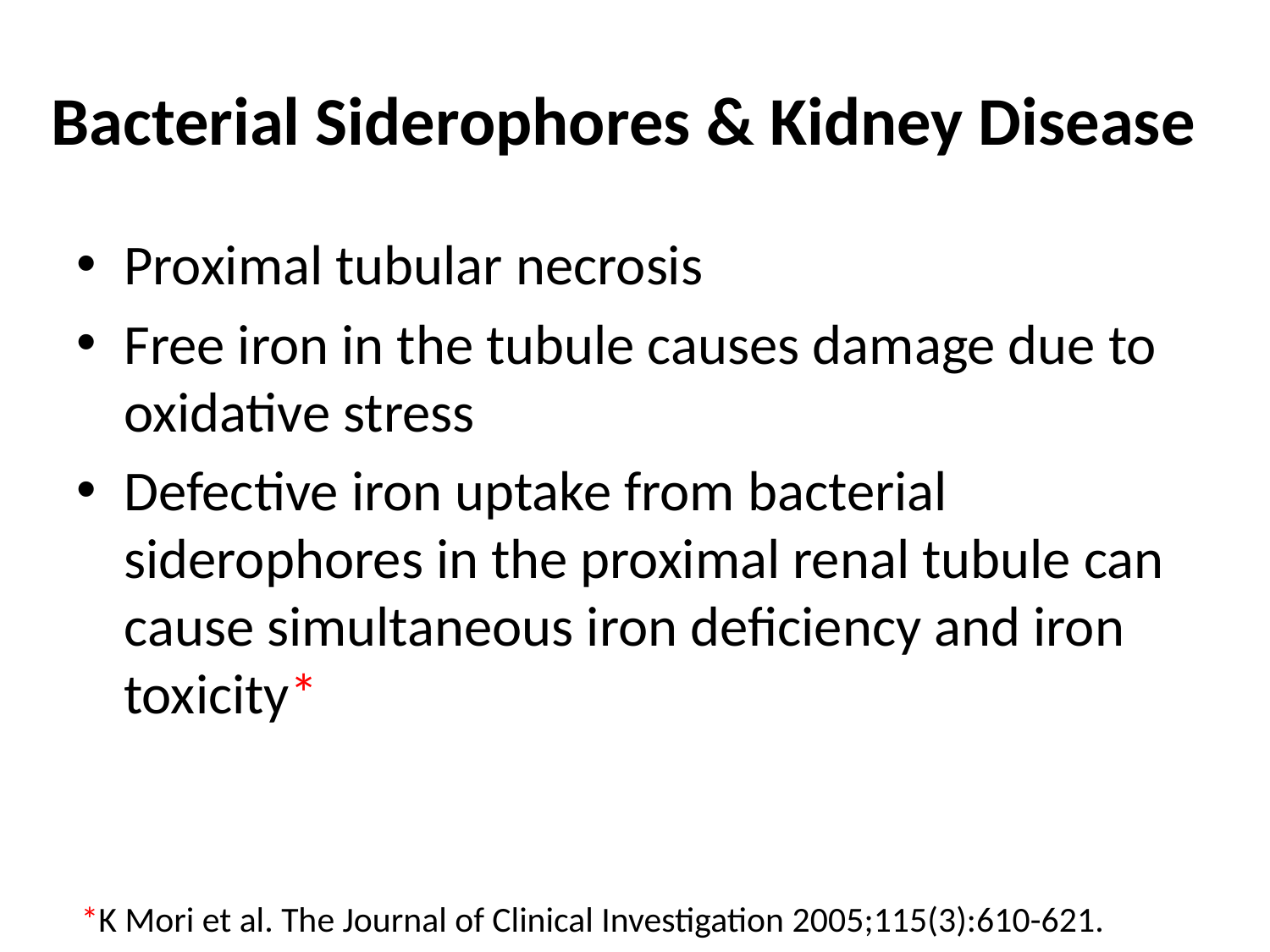

# Bacterial Siderophores & Kidney Disease
Proximal tubular necrosis
Free iron in the tubule causes damage due to oxidative stress
Defective iron uptake from bacterial siderophores in the proximal renal tubule can cause simultaneous iron deficiency and iron toxicity*
*K Mori et al. The Journal of Clinical Investigation 2005;115(3):610-621.